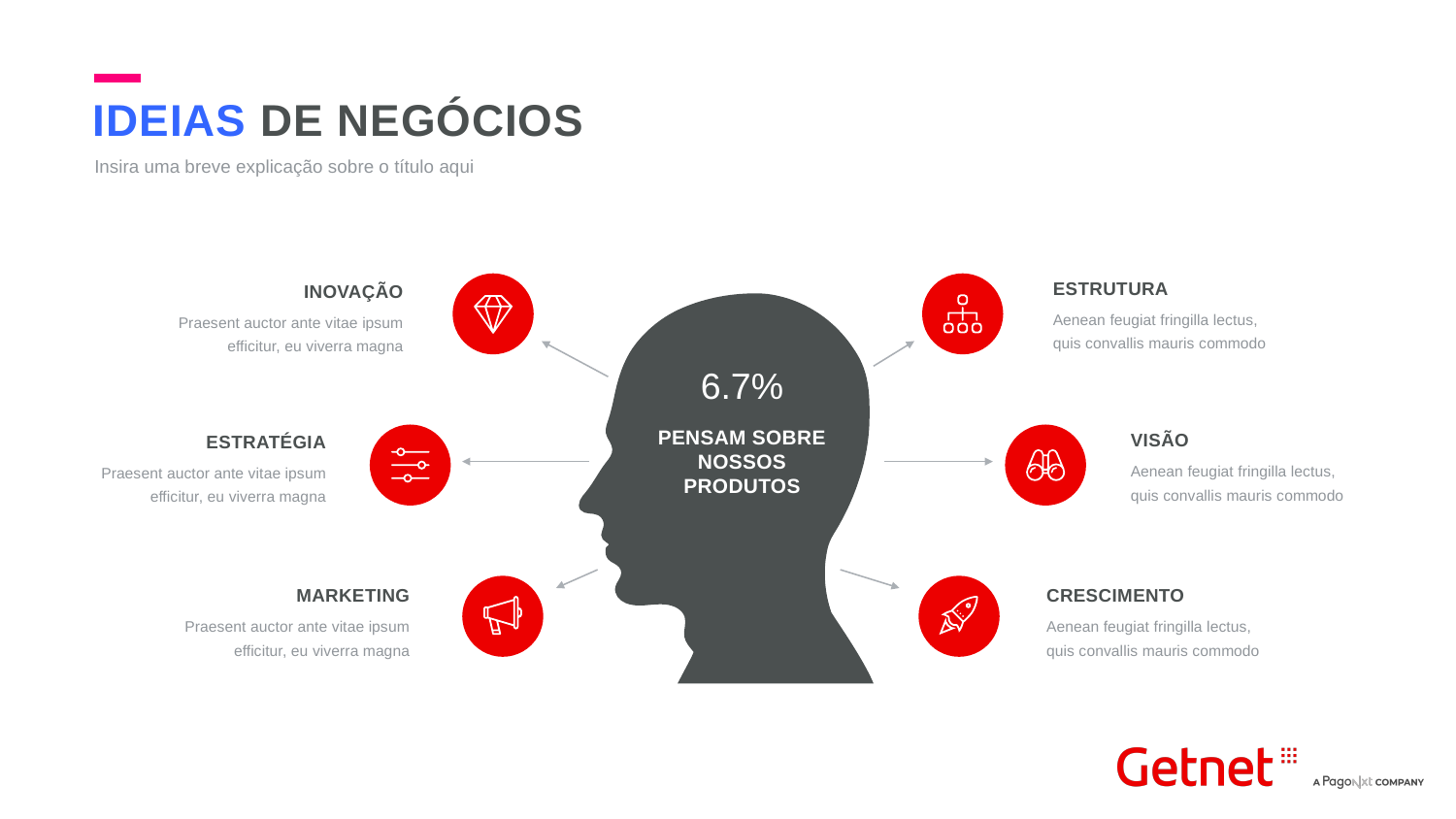

IDEIAS DE NEGÓCIOS
Insira uma breve explicação sobre o título aqui

ESTRUTURA
Aenean feugiat fringilla lectus, quis convallis mauris commodo
inovação
Praesent auctor ante vitae ipsum efficitur, eu viverra magna

6.7%

PENSAM SOBRE NOSSOS PRODUTOS

VISÃO
Aenean feugiat fringilla lectus, quis convallis mauris commodo
ESTRATÉGIA
Praesent auctor ante vitae ipsum efficitur, eu viverra magna

marketing
Praesent auctor ante vitae ipsum efficitur, eu viverra magna
CRESCIMENTO
Aenean feugiat fringilla lectus, quis convallis mauris commodo